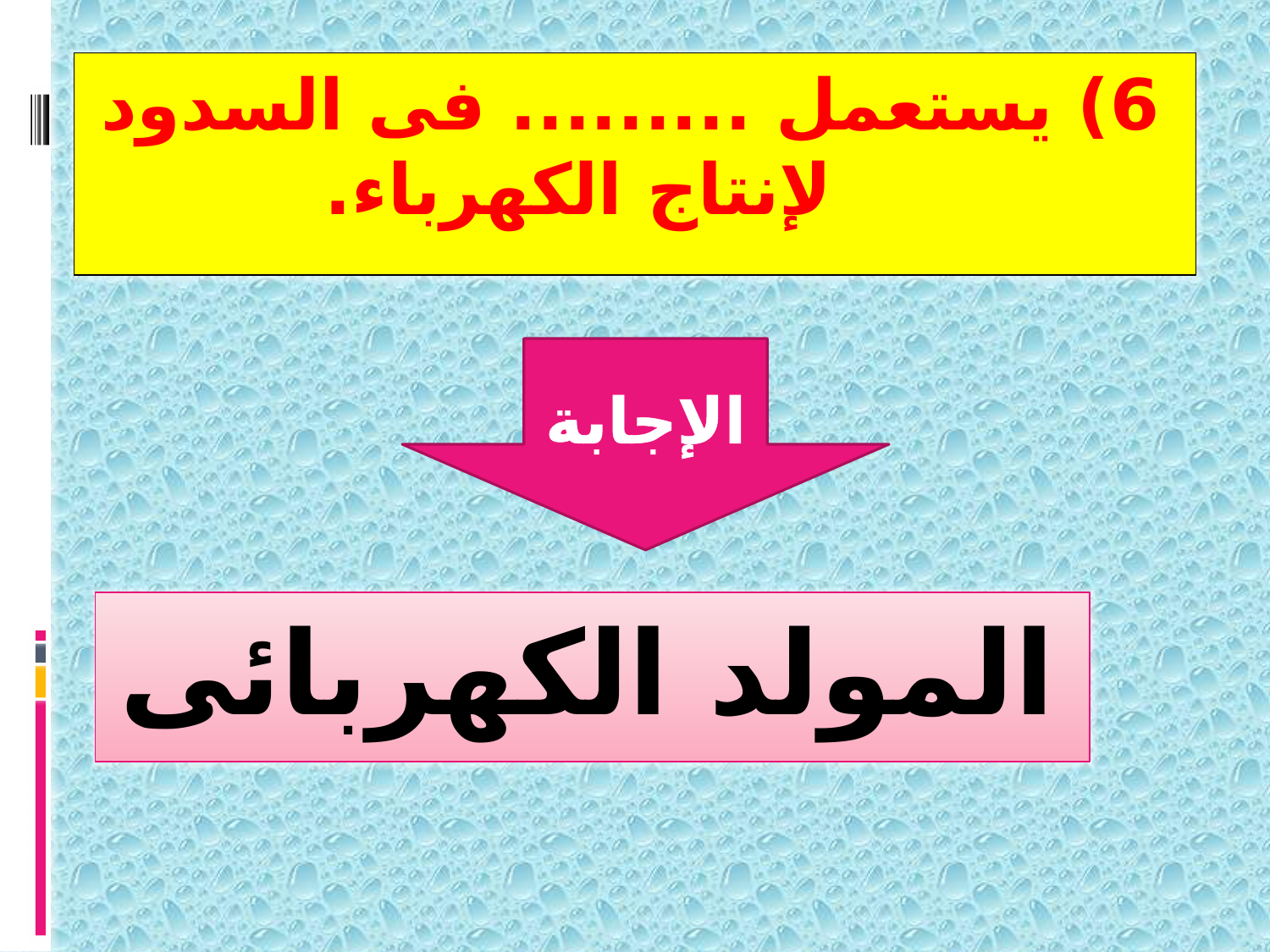

6) يستعمل ......... فى السدود لإنتاج الكهرباء.
الإجابة
المولد الكهربائى